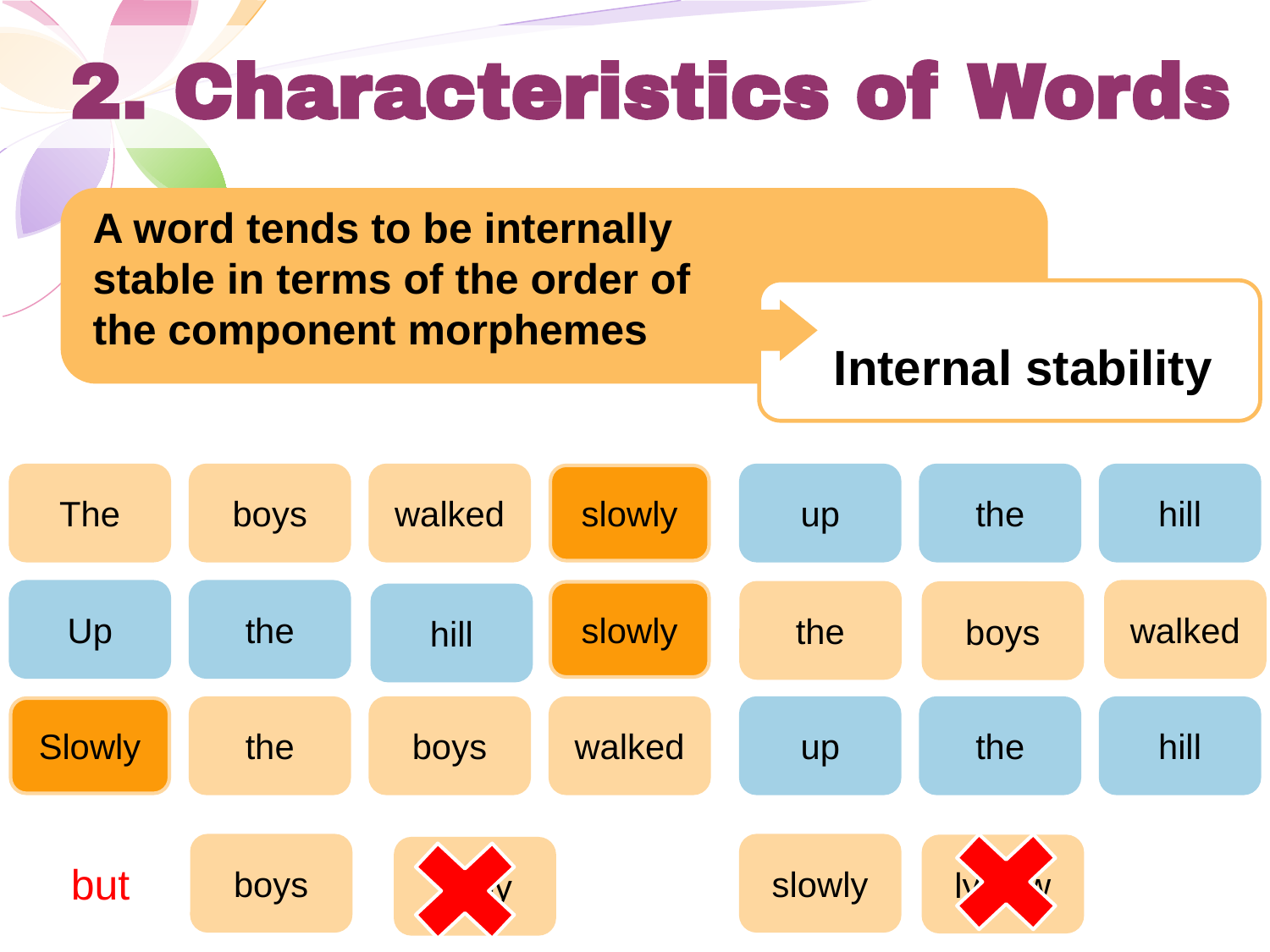

2. Characteristics of Words

A word tends to be internally stable in terms of the order of the component morphemes

Internal stability
The
boys
walked
slowly
up
the
hill
Up
the
slowly
walked
the
boys
hill
Slowly
the
boys
walked
up
the
hill

boys
slowly
lyslow
sboy
but